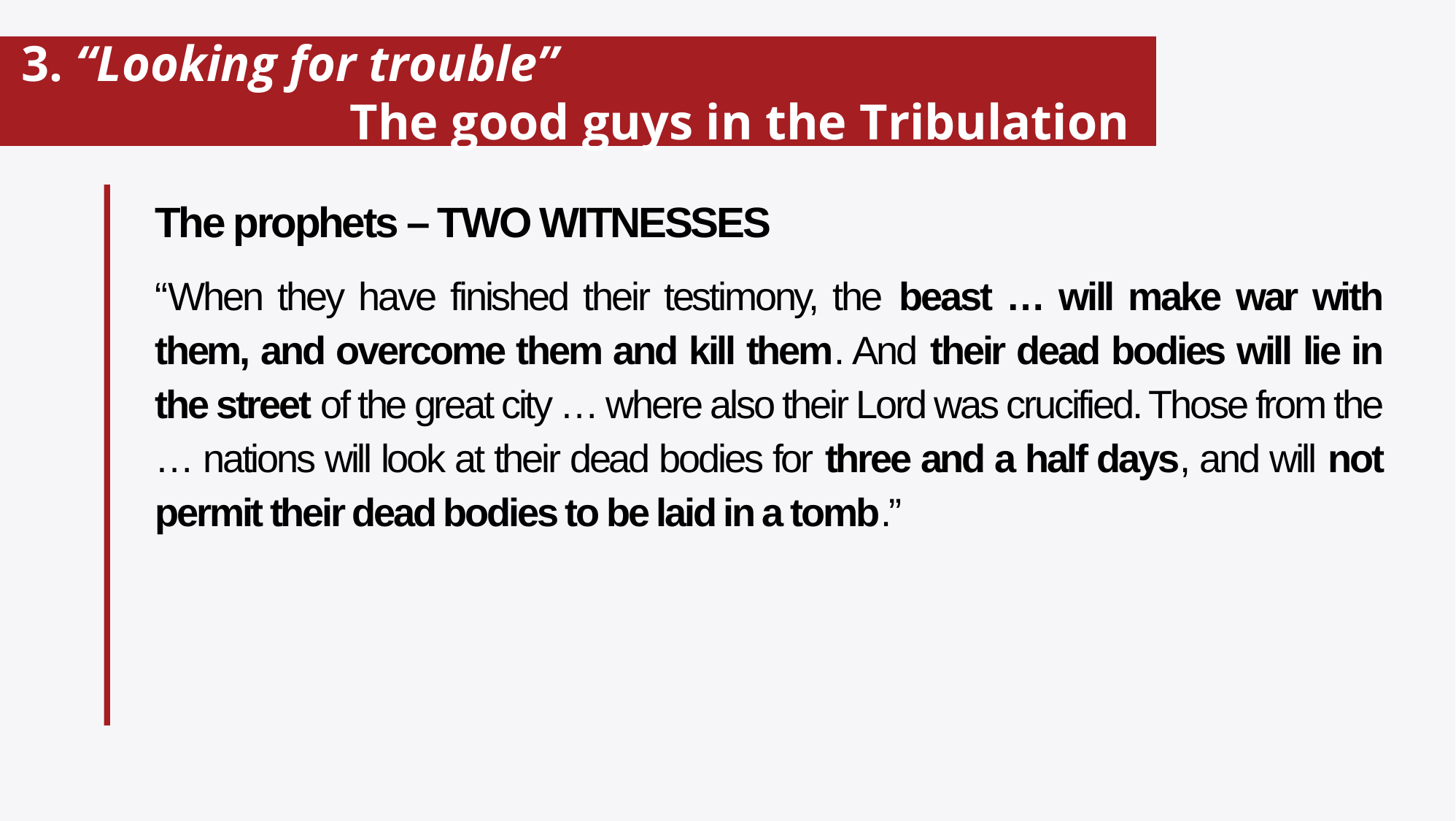

# 3. “Looking for trouble” The good guys in the Tribulation
The prophets – TWO WITNESSES
“When they have finished their testimony, the beast … will make war with them, and overcome them and kill them. And their dead bodies will lie in the street of the great city … where also their Lord was crucified. Those from the … nations will look at their dead bodies for three and a half days, and will not permit their dead bodies to be laid in a tomb.”